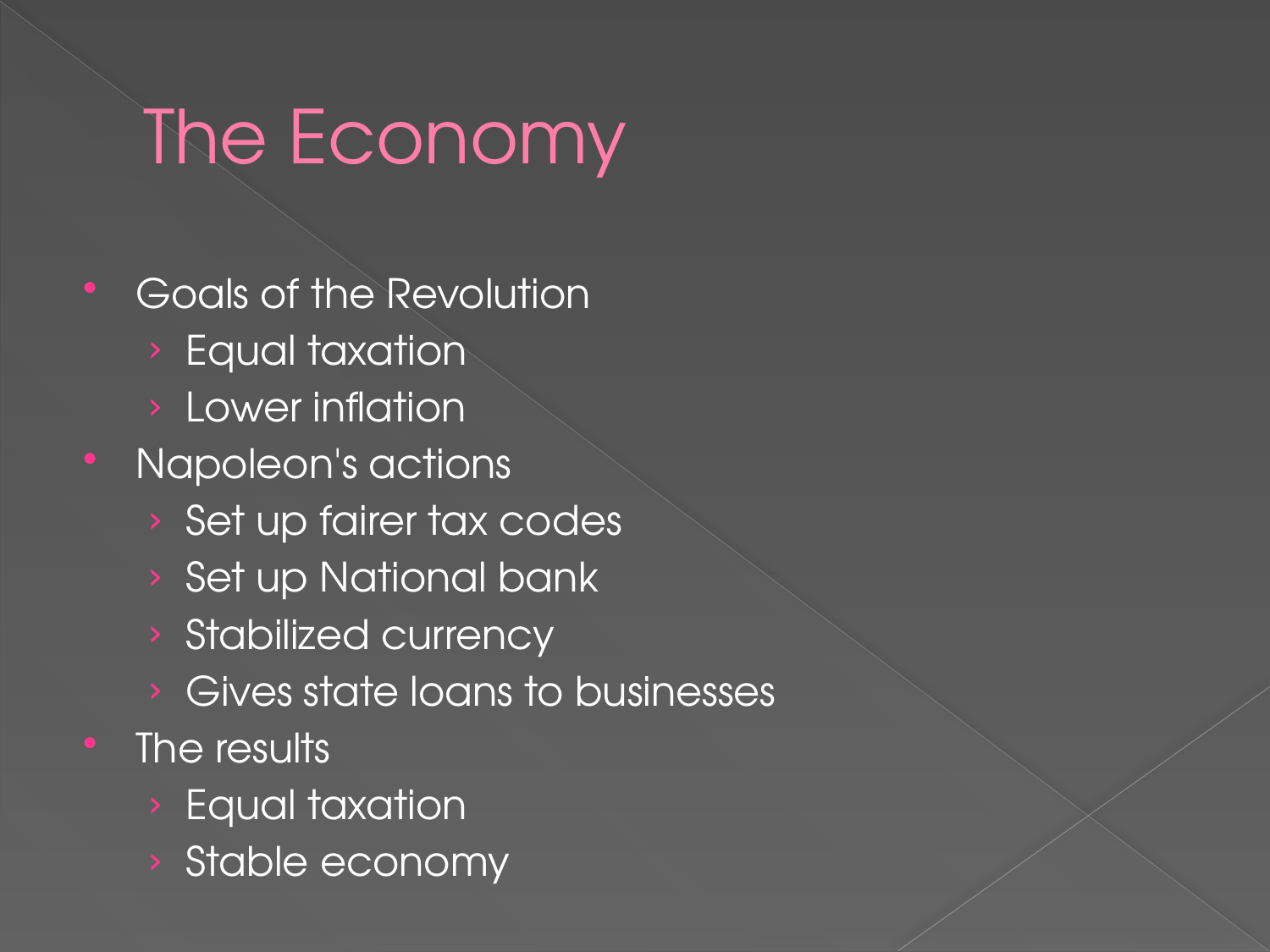

# The Economy
Goals of the Revolution
Equal taxation
Lower inflation
Napoleon's actions
Set up fairer tax codes
Set up National bank
Stabilized currency
Gives state loans to businesses
The results
Equal taxation
Stable economy